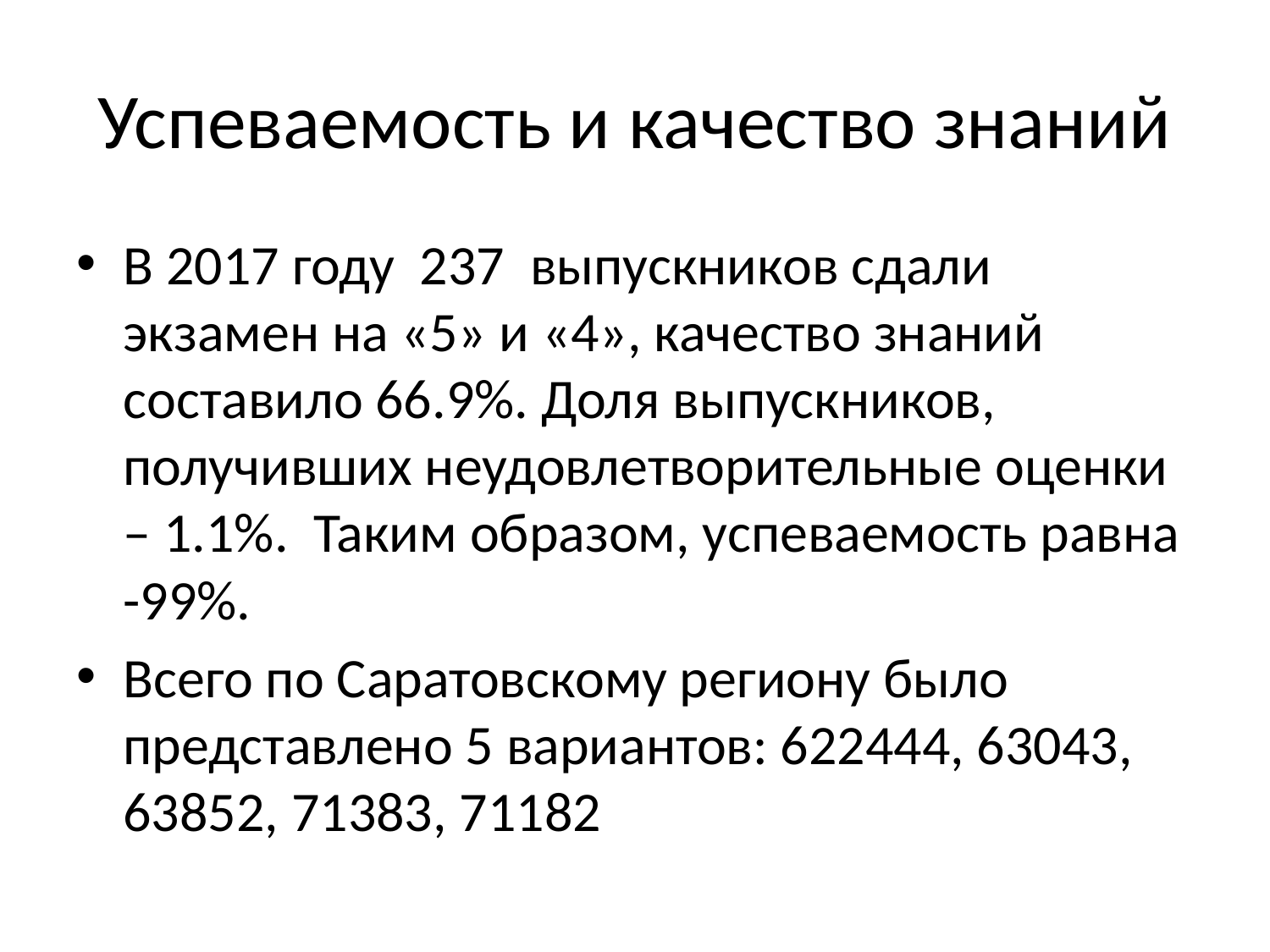

# Успеваемость и качество знаний
В 2017 году  237  выпускников сдали экзамен на «5» и «4», качество знаний составило 66.9%. Доля выпускников, получивших неудовлетворительные оценки – 1.1%.  Таким образом, успеваемость равна -99%.
Всего по Саратовскому региону было представлено 5 вариантов: 622444, 63043, 63852, 71383, 71182